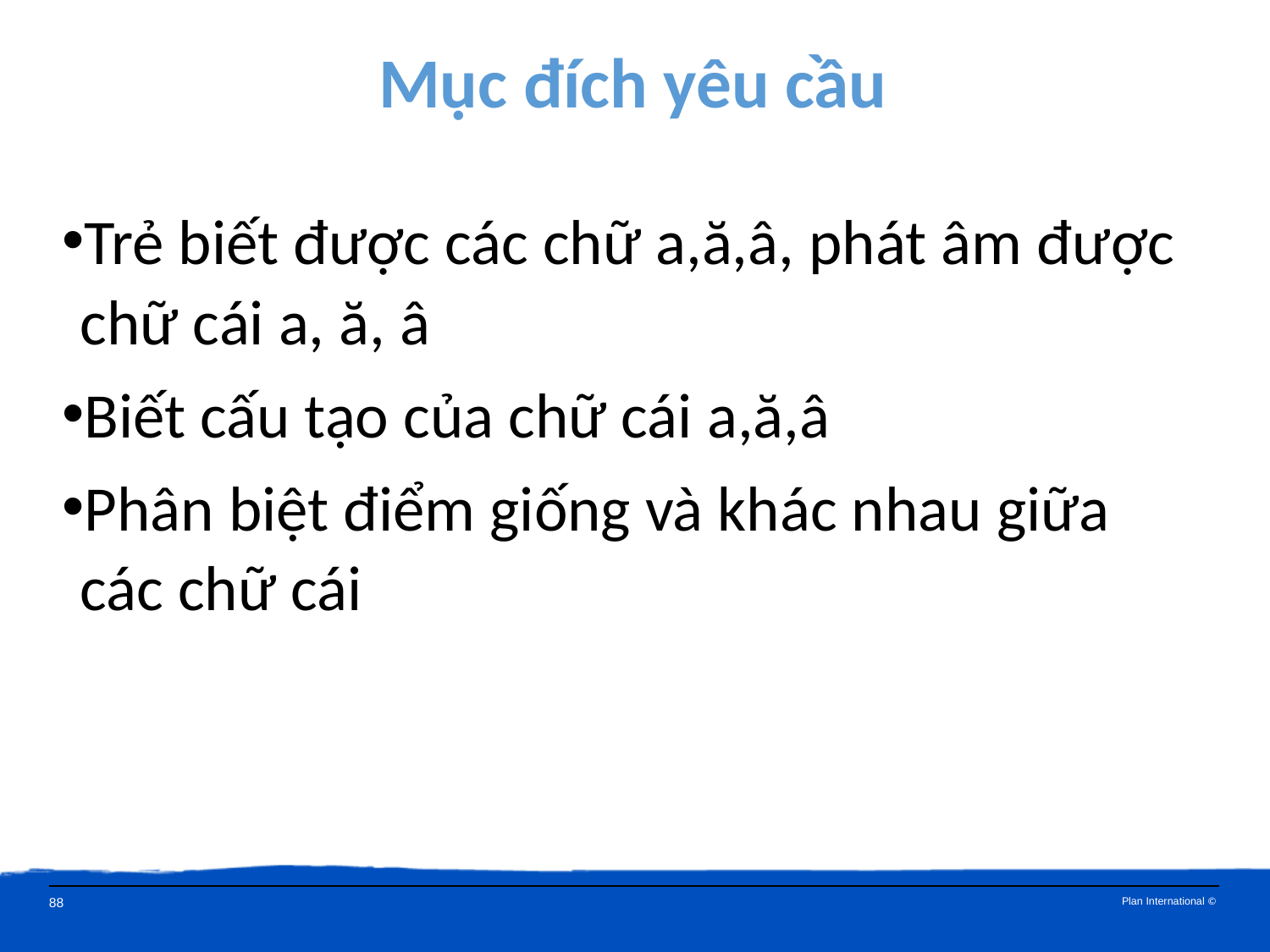

Mục đích yêu cầu
Trẻ biết được các chữ a,ă,â, phát âm được chữ cái a, ă, â
Biết cấu tạo của chữ cái a,ă,â
Phân biệt điểm giống và khác nhau giữa các chữ cái
88